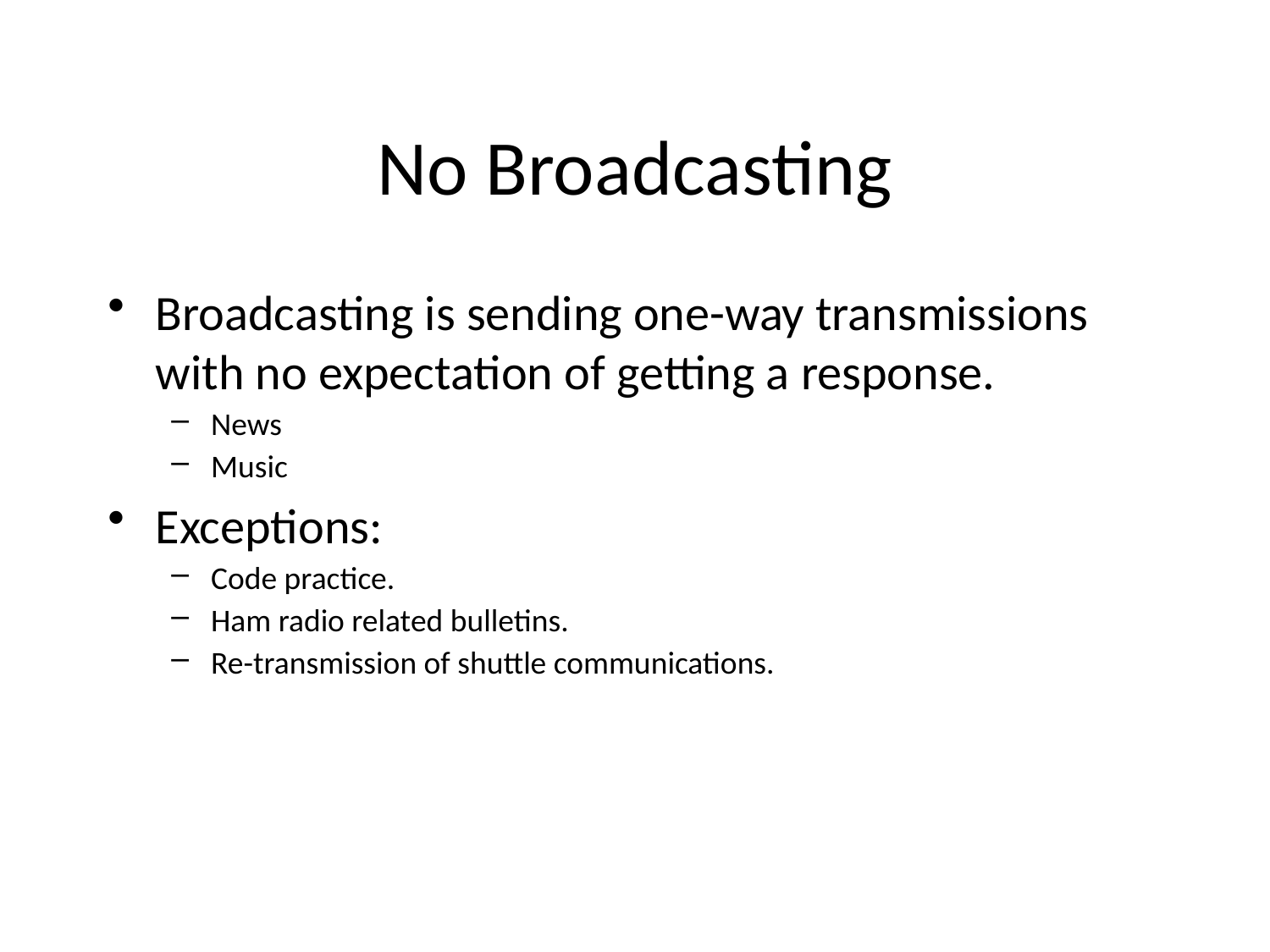

No Broadcasting
Broadcasting is sending one-way transmissions with no expectation of getting a response.
News
Music
Exceptions:
Code practice.
Ham radio related bulletins.
Re-transmission of shuttle communications.